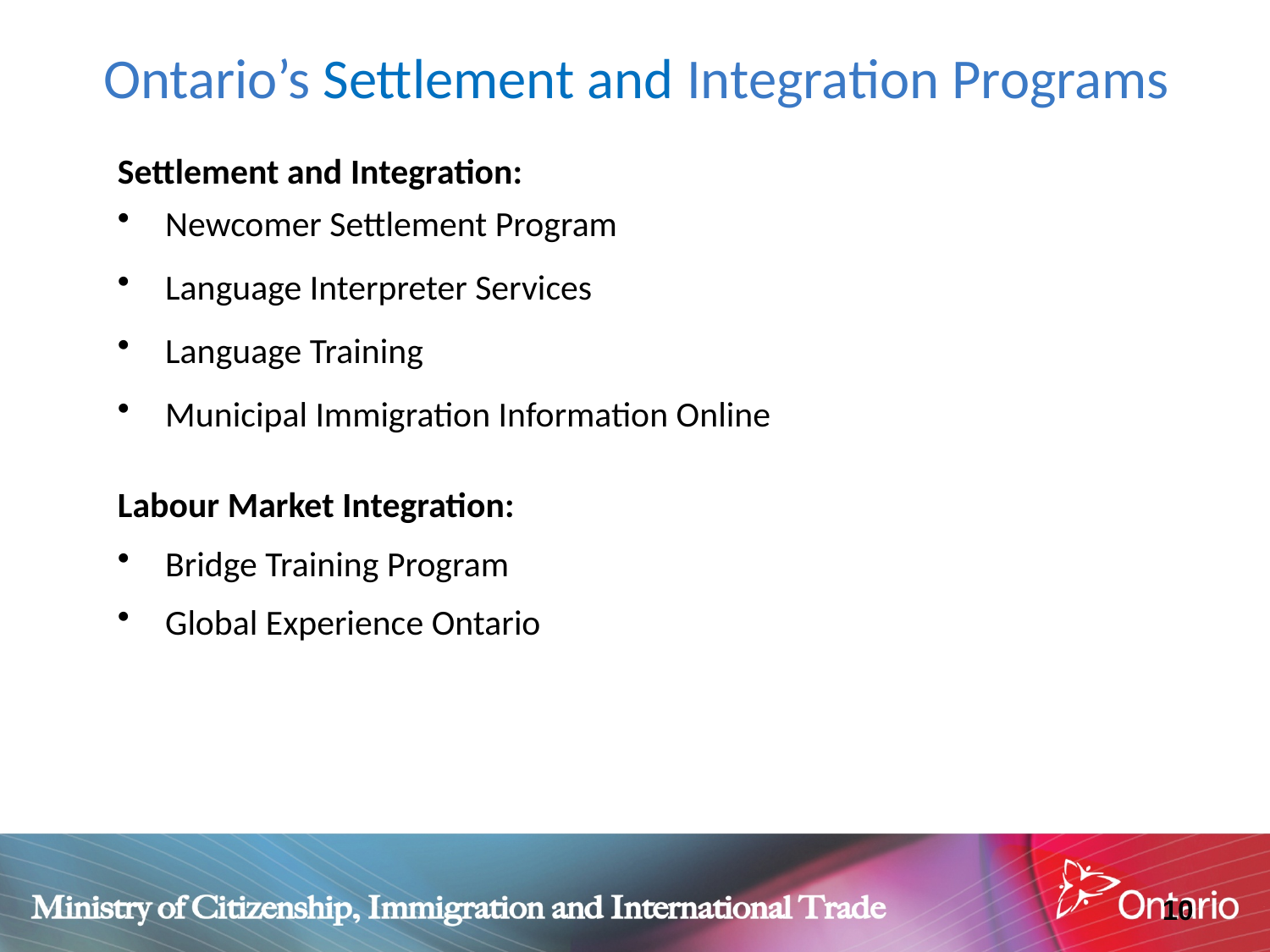

# Ontario’s Settlement and Integration Programs
Settlement and Integration:
Newcomer Settlement Program
Language Interpreter Services
Language Training
Municipal Immigration Information Online
Labour Market Integration:
Bridge Training Program
Global Experience Ontario
10